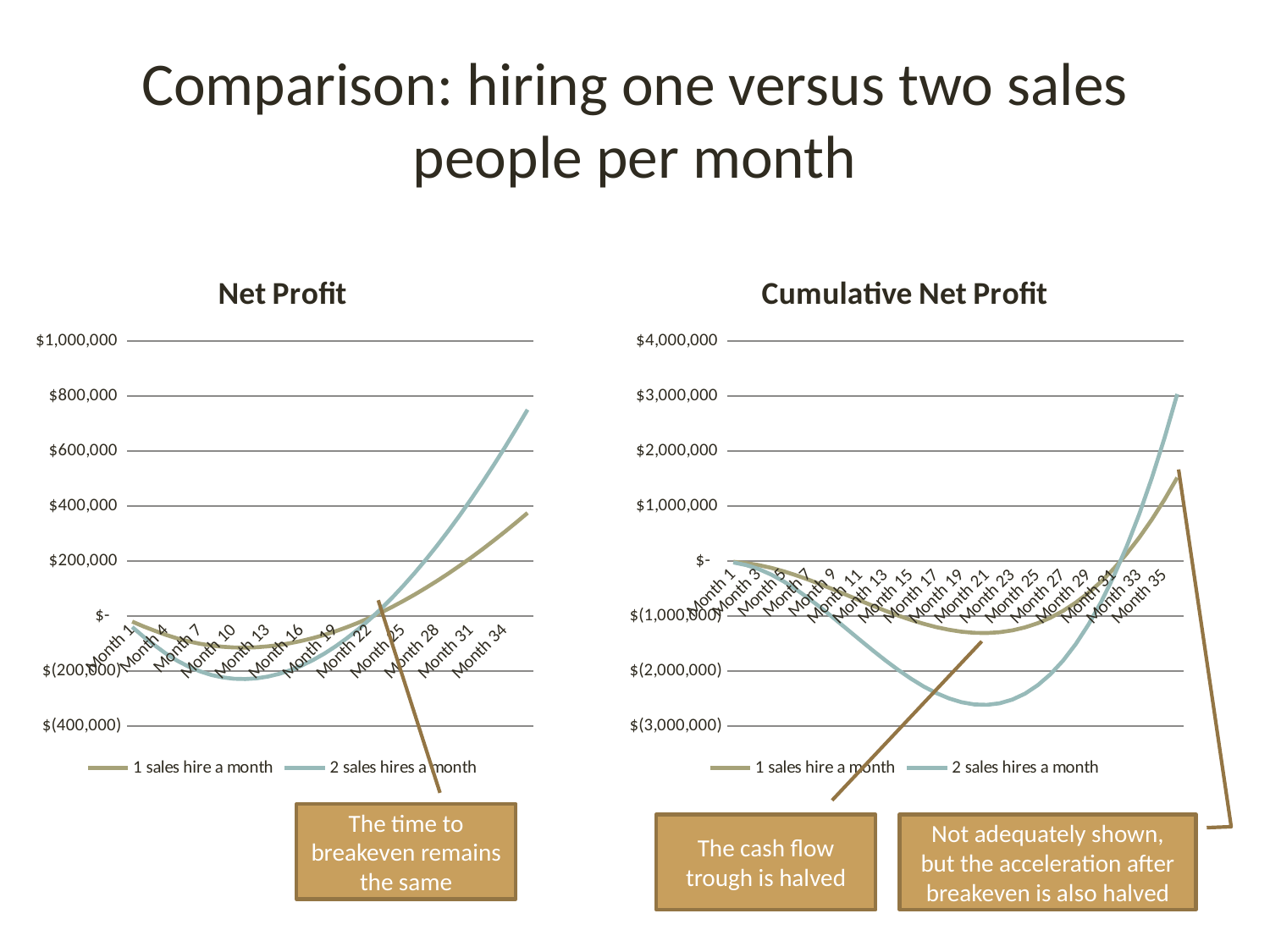

# Comparison: hiring one versus two sales people per month

### Chart: Net Profit

| Category | 1 sales hire a month | 2 sales hires a month |
|---|---|---|
| Month 1 | -19711.805555555555 | -39423.61111111111 |
| Month 2 | -37275.34722222222 | -74550.69444444444 |
| Month 3 | -53122.45659722222 | -106244.91319444444 |
| Month 4 | -68230.35004340278 | -136460.70008680556 |
| Month 5 | -81098.13295898438 | -162196.26591796876 |
| Month 6 | -91781.80810723198 | -183563.61621446395 |
| Month 7 | -100335.97818232895 | -200671.9563646579 |
| Month 8 | -106813.88081110407 | -213627.76162220814 |
| Month 9 | -111267.42267971535 | -222534.8453594307 |
| Month 10 | -113747.2128071669 | -227494.4256143338 |
| Month 11 | -114302.59498698775 | -228605.1899739755 |
| Month 12 | -112981.67941786861 | -225963.35883573722 |
| Month 13 | -109831.37354353303 | -219662.74708706606 |
| Month 14 | -104897.41212161136 | -209794.8242432227 |
| Month 15 | -98224.38654079323 | -196448.77308158646 |
| Month 16 | -89855.7734050513 | -179711.5468101026 |
| Month 17 | -79833.96240325834 | -159667.92480651668 |
| Month 18 | -68200.28348206572 | -136400.56696413143 |
| Month 19 | -54995.033339458576 | -109990.06667891715 |
| Month 20 | -40257.50125597208 | -80515.00251194416 |
| Month 21 | -24025.994280128274 | -48051.98856025655 |
| Month 22 | -6337.861784236273 | -12675.723568472546 |
| Month 23 | 12770.480593702989 | 25540.961187405977 |
| Month 24 | 33263.52760663815 | 66527.0552132763 |
| Month 25 | 55106.66163869435 | 110213.3232773887 |
| Month 26 | 78266.13051439374 | 156532.26102878747 |
| Month 27 | 102709.02586264501 | 205418.05172529002 |
| Month 28 | 128403.26202163438 | 256806.52404326876 |
| Month 29 | 155317.5554710935 | 310635.110942187 |
| Month 30 | 183421.40477876074 | 366842.8095575215 |
| Month 31 | 212685.07104818057 | 425370.14209636115 |
| Month 32 | 243079.55885530938 | 486159.11771061877 |
| Month 33 | 274576.5976617044 | 549153.1953234088 |
| Month 34 | 307148.623692384 | 614297.247384768 |
| Month 35 | 340768.7622667408 | 681537.5245334816 |
| Month 36 | 375410.81057118357 | 750821.6211423671 |

### Chart: Cumulative Net Profit

| Category | 1 sales hire a month | 2 sales hires a month |
|---|---|---|
| Month 1 | -11864.110243055555 | -23728.22048611111 |
| Month 2 | -35399.57595486111 | -70799.15190972222 |
| Month 3 | -71695.69531249999 | -143391.39062499997 |
| Month 4 | -122904.00499131944 | -245808.00998263888 |
| Month 5 | -186784.39446072048 | -373568.78892144095 |
| Month 6 | -261152.7559533691 | -522305.5119067382 |
| Month 7 | -343879.58439611475 | -687759.1687922295 |
| Month 8 | -432888.6123426354 | -865777.2246852708 |
| Month 9 | -526155.4790327674 | -1052310.9580655347 |
| Month 10 | -621706.432725351 | -1243412.865450702 |
| Month 11 | -717617.0654727552 | -1435234.1309455105 |
| Month 12 | -812011.0795260405 | -1624022.159052081 |
| Month 13 | -903059.08457999 | -1806118.16915998 |
| Month 14 | -988977.4250870182 | -1977954.8501740363 |
| Month 15 | -1068027.0368882283 | -2136054.0737764565 |
| Month 16 | -1138512.332428696 | -2277024.664857392 |
| Month 17 | -1198780.113842371 | -2397560.227684742 |
| Month 18 | -1247218.5132098533 | -2494437.0264197066 |
| Month 19 | -1282255.9593097284 | -2564511.9186194567 |
| Month 20 | -1302360.1702011167 | -2604720.3404022334 |
| Month 21 | -1306037.1709916615 | -2612074.341983323 |
| Month 22 | -1291830.3361613145 | -2583660.672322629 |
| Month 23 | -1258319.4558280287 | -2516638.9116560575 |
| Month 24 | -1204119.8253568066 | -2408239.6507136133 |
| Month 25 | -1127881.3577285288 | -2255762.7154570576 |
| Month 26 | -1028287.7180995522 | -2056575.4361991044 |
| Month 27 | -904055.4799973238 | -1808110.9599946477 |
| Month 28 | -753933.3026111051 | -1507866.6052222103 |
| Month 29 | -576701.1286504269 | -1153402.2573008537 |
| Month 30 | -371169.402257083 | -742338.804514166 |
| Month 31 | -136178.3064693194 | -272356.6129386388 |
| Month 32 | 129402.98025057279 | 258805.96050114557 |
| Month 33 | 426677.00890186056 | 853354.0178037211 |
| Month 34 | 756718.7667088266 | 1513437.5334176533 |
| Month 35 | 1120576.3662151508 | 2241152.7324303016 |
| Month 36 | 1519271.7171509173 | 3038543.4343018346 |
The time to breakeven remains the same
The cash flow trough is halved
Not adequately shown, but the acceleration after breakeven is also halved